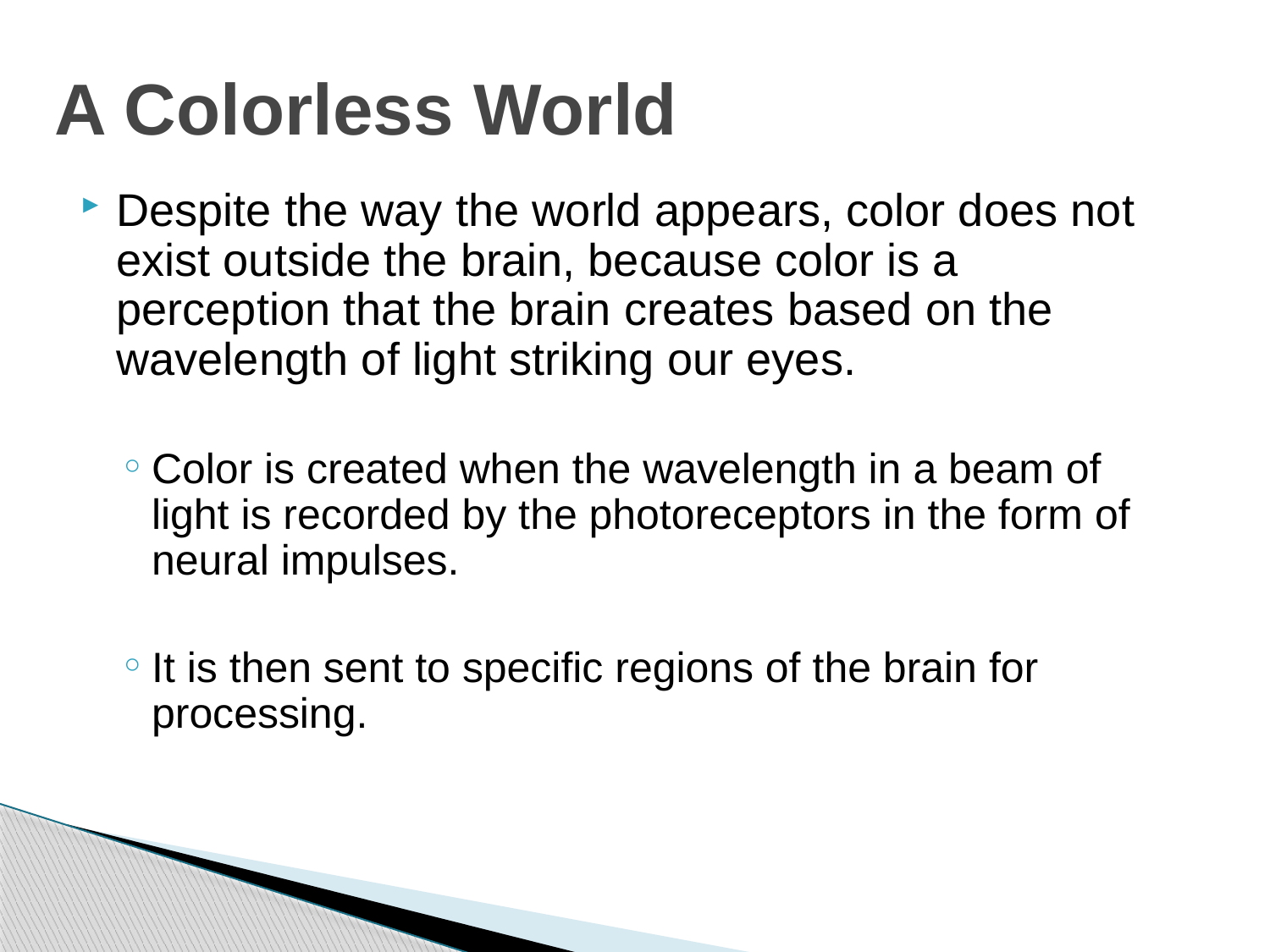

# A Colorless World
Despite the way the world appears, color does not exist outside the brain, because color is a perception that the brain creates based on the wavelength of light striking our eyes.

Color is created when the wavelength in a beam of light is recorded by the photoreceptors in the form of neural impulses.

It is then sent to specific regions of the brain for processing.